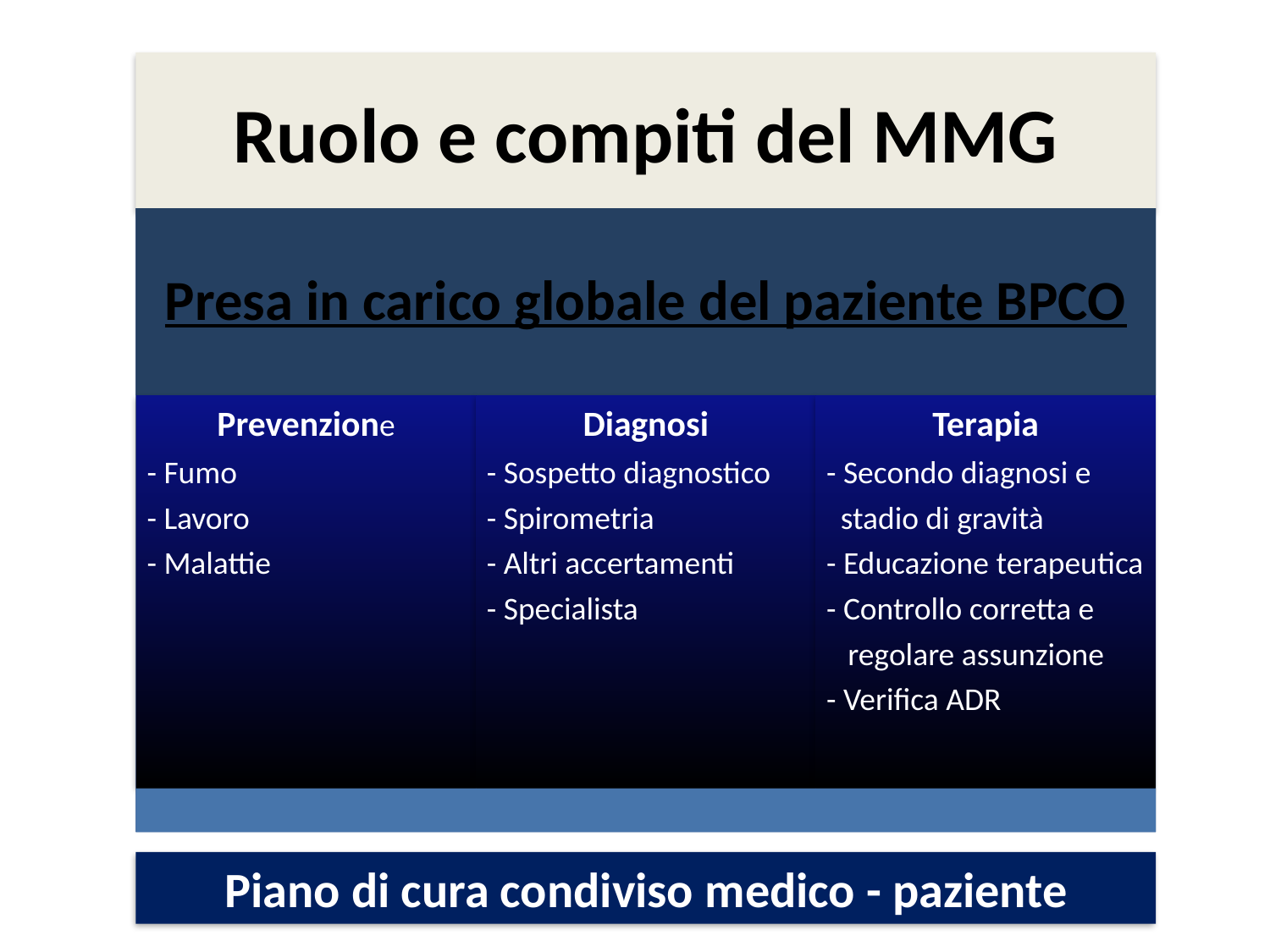

# Ruolo e compiti del MMG
Presa in carico globale del paziente BPCO
Prevenzione
- Fumo
- Lavoro
- Malattie
Diagnosi
- Sospetto diagnostico
- Spirometria
- Altri accertamenti
- Specialista
Terapia
- Secondo diagnosi e
  stadio di gravità
- Educazione terapeutica
- Controllo corretta e
   regolare assunzione
- Verifica ADR
Piano di cura condiviso medico - paziente